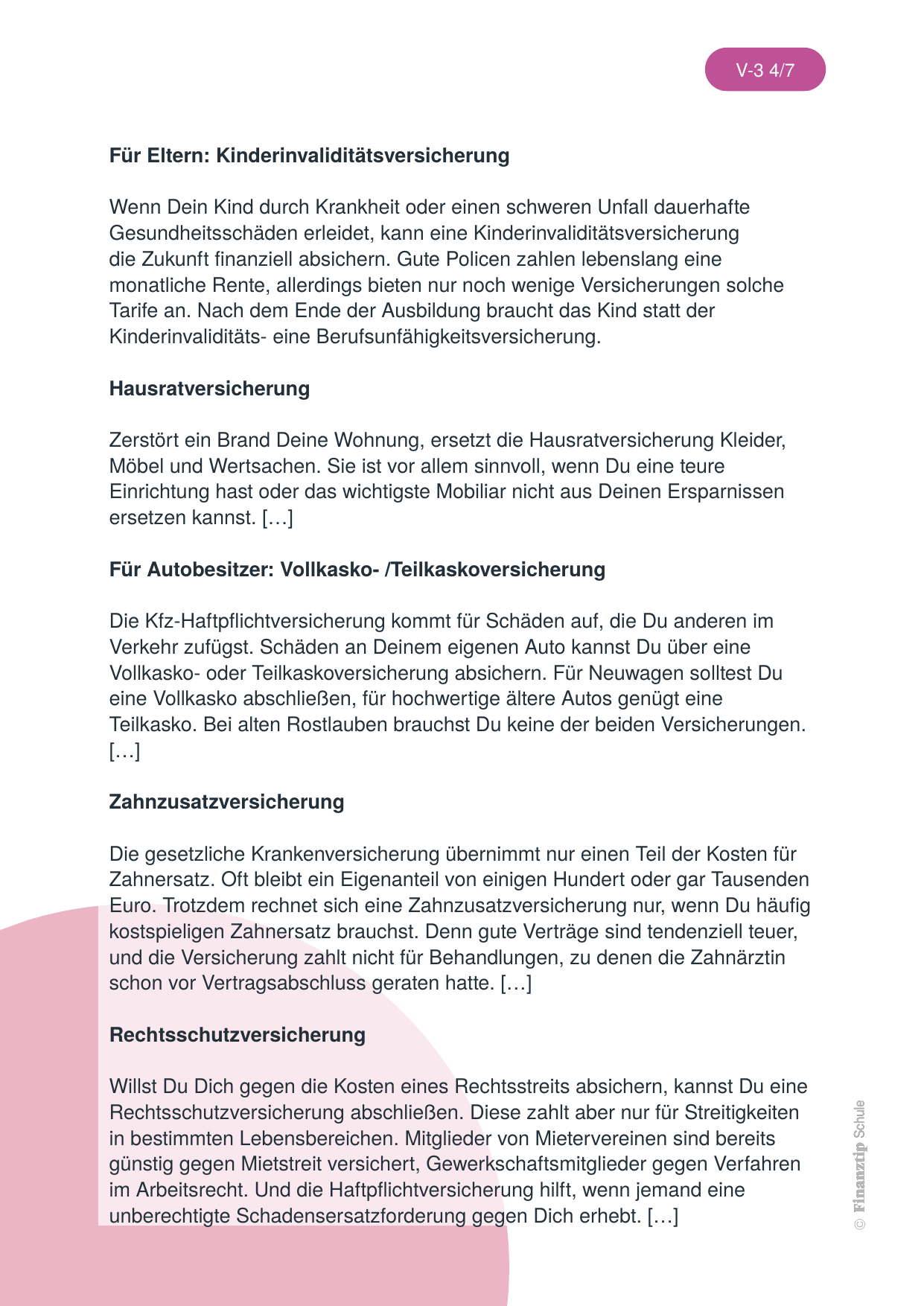

Für Eltern: Kinderinvaliditätsversicherung

Wenn Dein Kind durch Krankheit oder einen schweren Unfall dauerhafte Gesundheitsschäden erleidet, kann eine Kinderinvaliditätsversicherung
die Zukunft finanziell absichern. Gute Policen zahlen lebenslang eine monatliche Rente, allerdings bieten nur noch wenige Versicherungen solche Tarife an. Nach dem Ende der Ausbildung braucht das Kind statt der Kinderinvaliditäts- eine Berufsunfähigkeitsversicherung.

Hausratversicherung

Zerstört ein Brand Deine Wohnung, ersetzt die Hausratversicherung Kleider, Möbel und Wertsachen. Sie ist vor allem sinnvoll, wenn Du eine teure Einrichtung hast oder das wichtigste Mobiliar nicht aus Deinen Ersparnissen ersetzen kannst. […]

Für Autobesitzer: Vollkasko- /Teilkaskoversicherung

Die Kfz-Haftpflichtversicherung kommt für Schäden auf, die Du anderen im Verkehr zufügst. Schäden an Deinem eigenen Auto kannst Du über eine Vollkasko- oder Teilkaskoversicherung absichern. Für Neuwagen solltest Du eine Vollkasko abschließen, für hochwertige ältere Autos genügt eine Teilkasko. Bei alten Rostlauben brauchst Du keine der beiden Versicherungen. […]

Zahnzusatzversicherung

Die gesetzliche Krankenversicherung übernimmt nur einen Teil der Kosten für Zahnersatz. Oft bleibt ein Eigenanteil von einigen Hundert oder gar Tausenden Euro. Trotzdem rechnet sich eine Zahnzusatzversicherung nur, wenn Du häufig kostspieligen Zahnersatz brauchst. Denn gute Verträge sind tendenziell teuer, und die Versicherung zahlt nicht für Behandlungen, zu denen die Zahnärztin schon vor Vertragsabschluss geraten hatte. […]

Rechtsschutzversicherung

Willst Du Dich gegen die Kosten eines Rechtsstreits absichern, kannst Du eine Rechtsschutzversicherung abschließen. Diese zahlt aber nur für Streitigkeiten in bestimmten Lebensbereichen. Mitglieder von Mietervereinen sind bereits günstig gegen Mietstreit versichert, Gewerkschaftsmitglieder gegen Verfahren im Arbeitsrecht. Und die Haftpflichtversicherung hilft, wenn jemand eine unberechtigte Schadensersatzforderung gegen Dich erhebt. […]